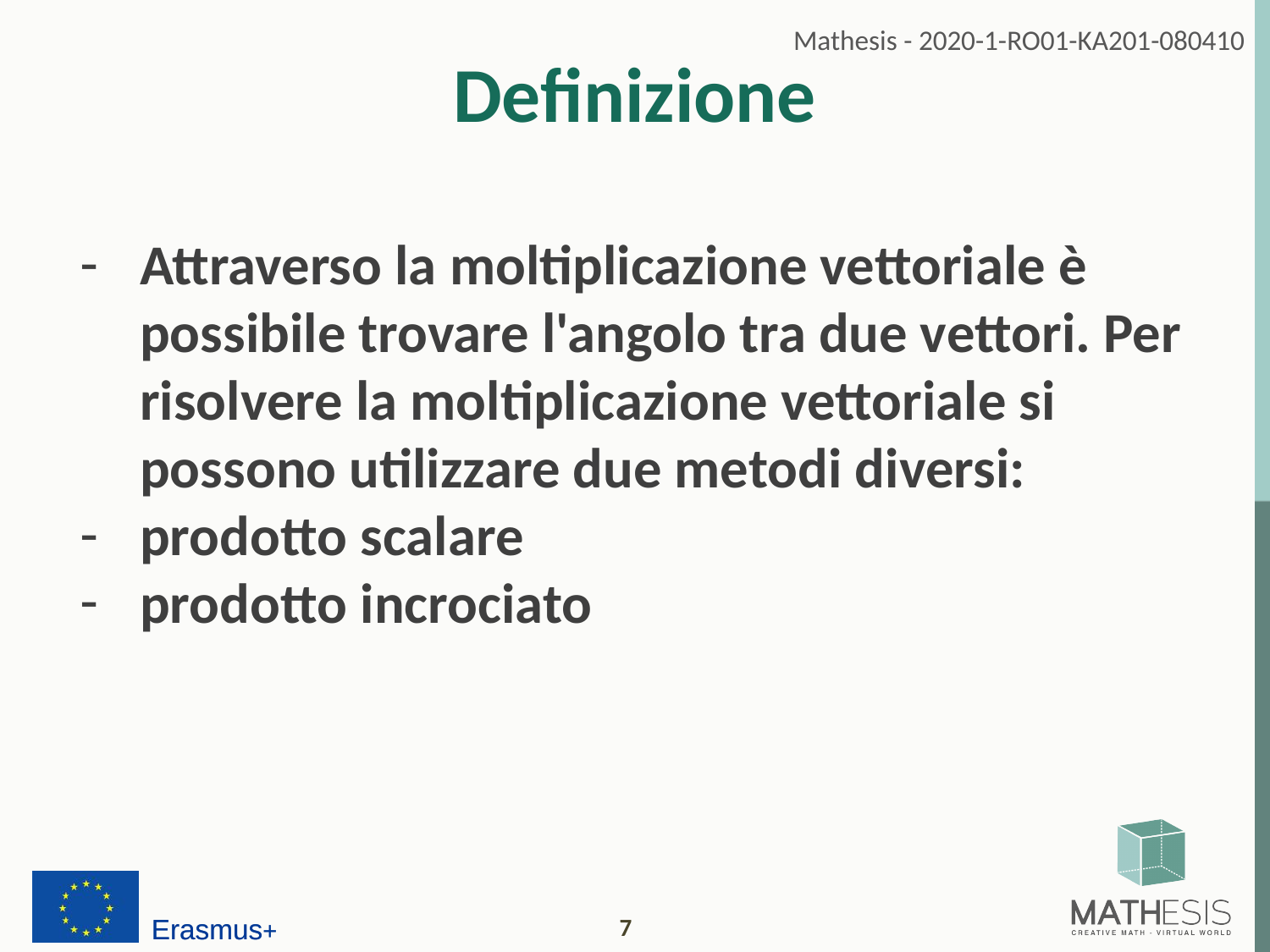

# Definizione
Attraverso la moltiplicazione vettoriale è possibile trovare l'angolo tra due vettori. Per risolvere la moltiplicazione vettoriale si possono utilizzare due metodi diversi:
prodotto scalare
prodotto incrociato